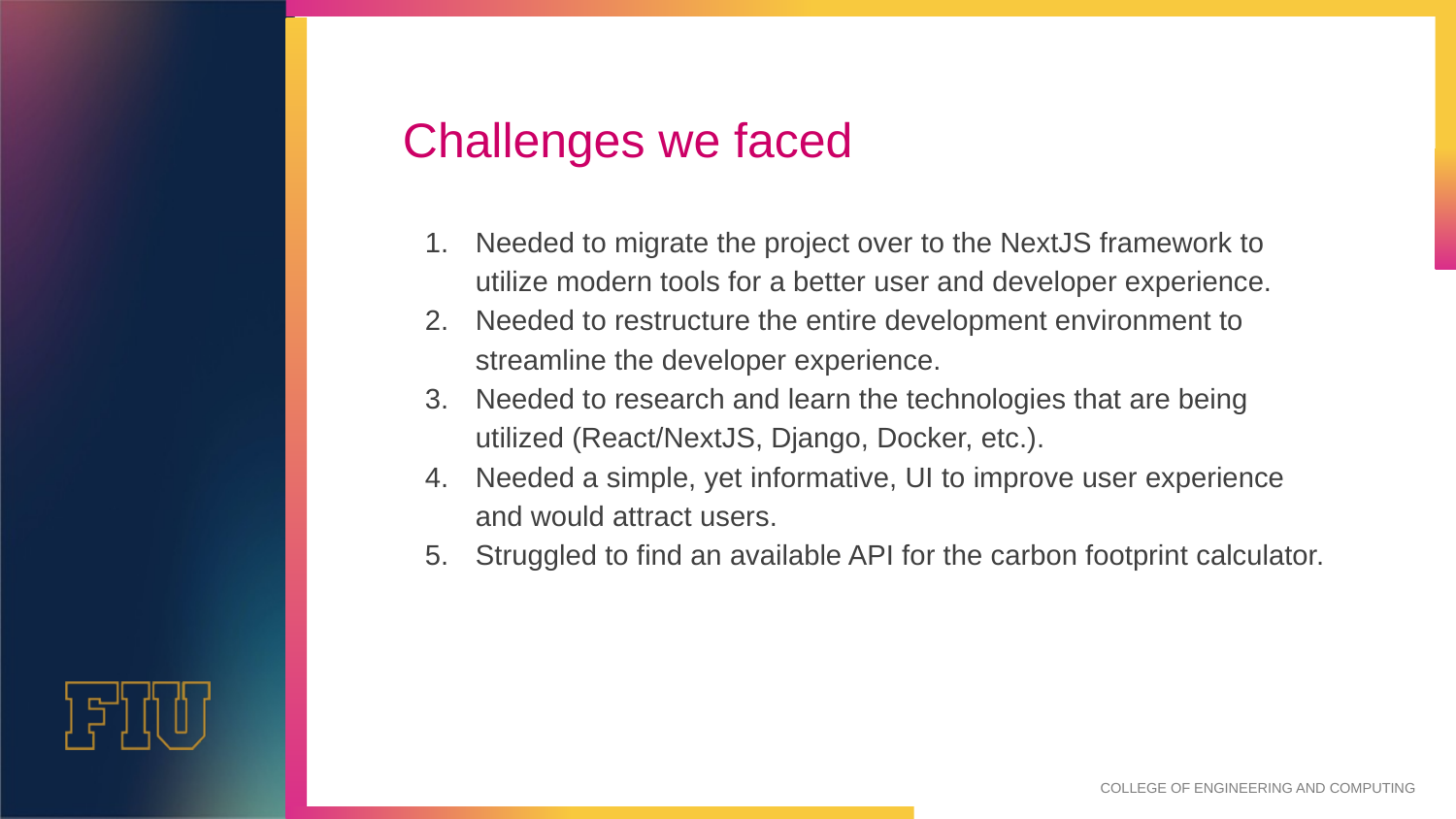

# Challenges we faced
Needed to migrate the project over to the NextJS framework to utilize modern tools for a better user and developer experience.
Needed to restructure the entire development environment to streamline the developer experience.
Needed to research and learn the technologies that are being utilized (React/NextJS, Django, Docker, etc.).
Needed a simple, yet informative, UI to improve user experience and would attract users.
Struggled to find an available API for the carbon footprint calculator.